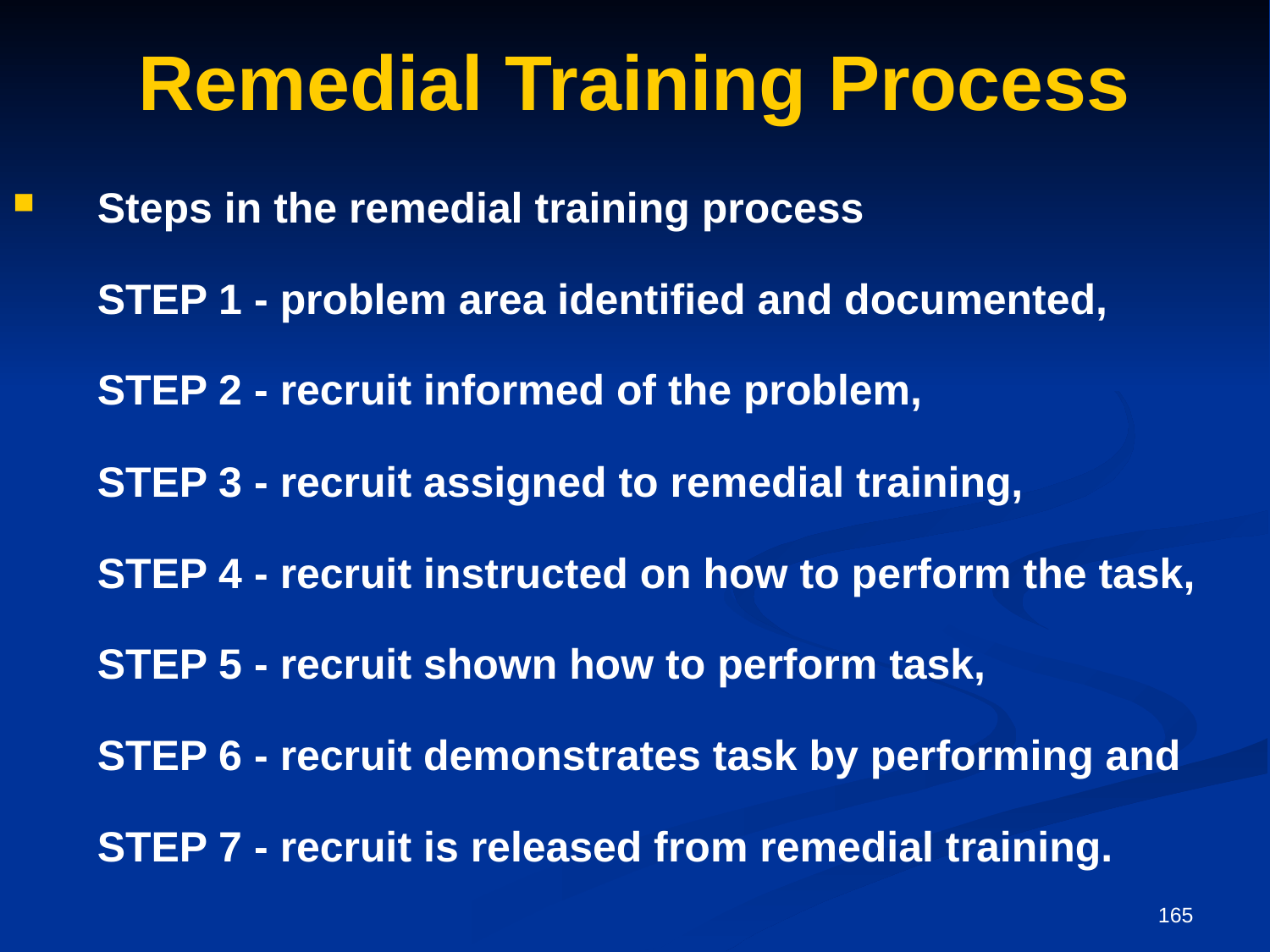

# Remedial Training Process
Steps in the remedial training process

	STEP 1 - problem area identified and documented,

	STEP 2 - recruit informed of the problem,

	STEP 3 - recruit assigned to remedial training,

	STEP 4 - recruit instructed on how to perform the task,

	STEP 5 - recruit shown how to perform task,

	STEP 6 - recruit demonstrates task by performing and

	STEP 7 - recruit is released from remedial training.

165